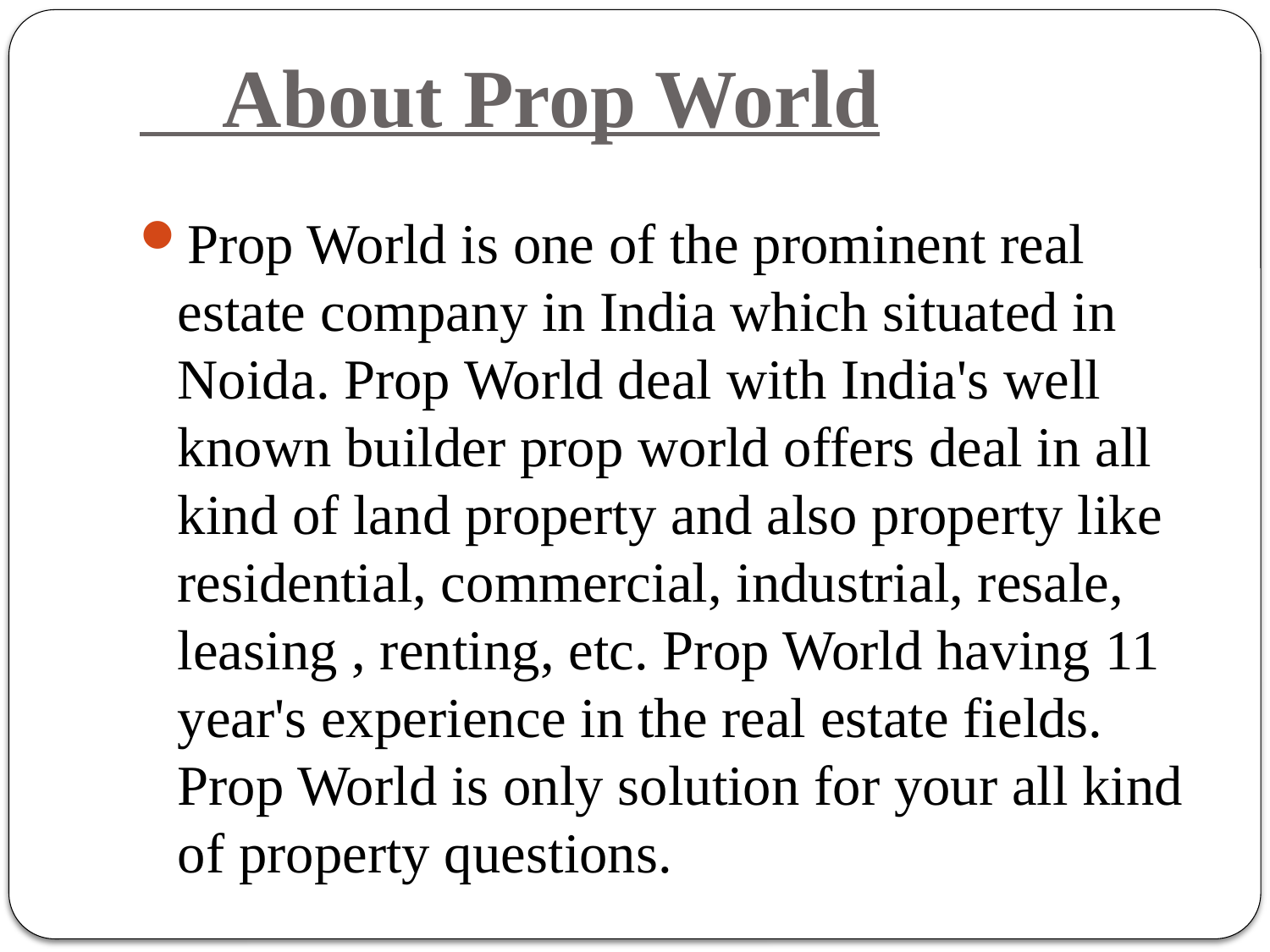

# About Prop World
Prop World is one of the prominent real estate company in India which situated in Noida. Prop World deal with India's well known builder prop world offers deal in all kind of land property and also property like residential, commercial, industrial, resale, leasing , renting, etc. Prop World having 11 year's experience in the real estate fields. Prop World is only solution for your all kind of property questions.